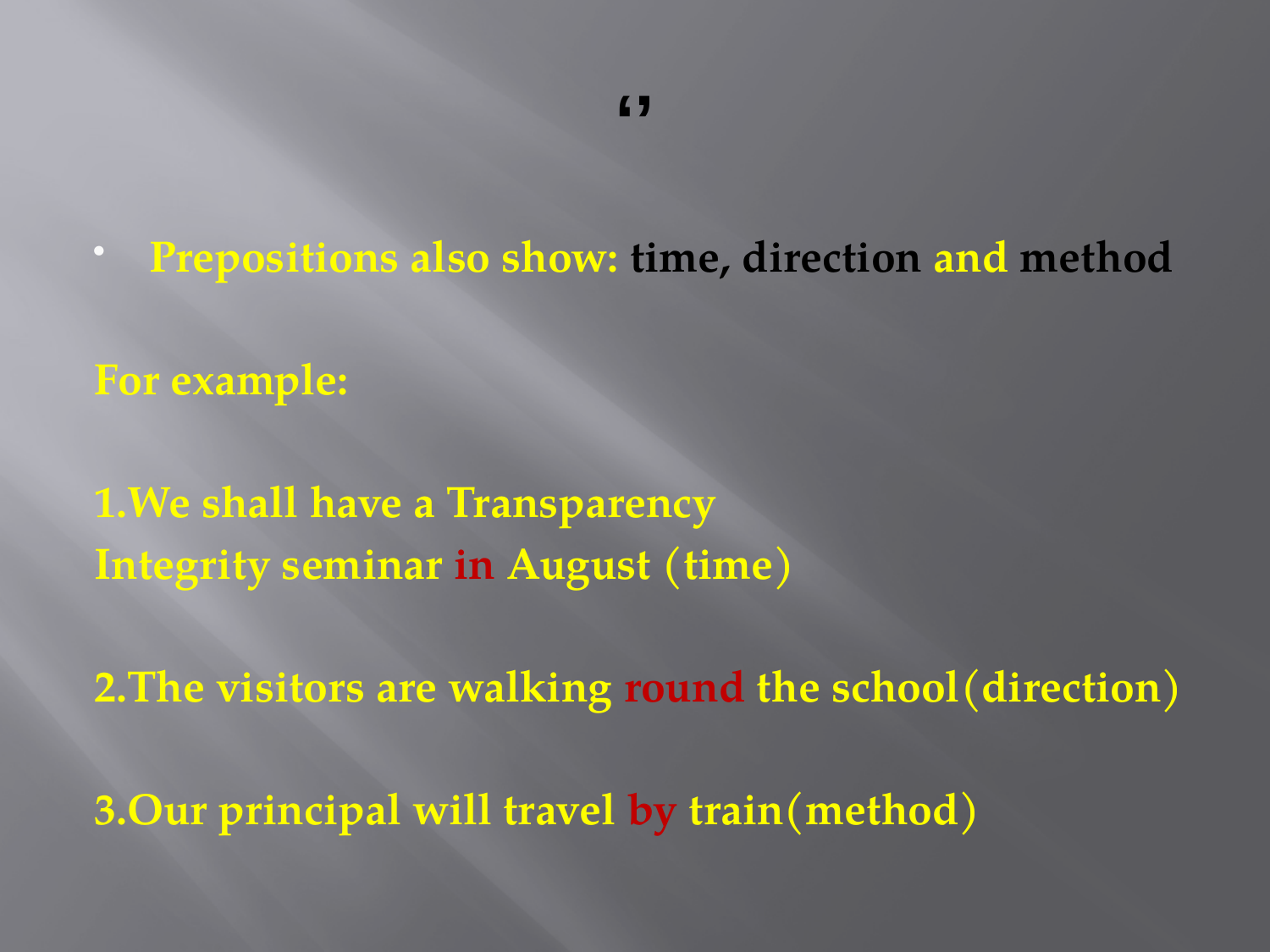

# ‘’
Prepositions also show: time, direction and method

For example:

1.We shall have a Transparency
Integrity seminar in August (time)

2.The visitors are walking round the school(direction)

3.Our principal will travel by train(method)